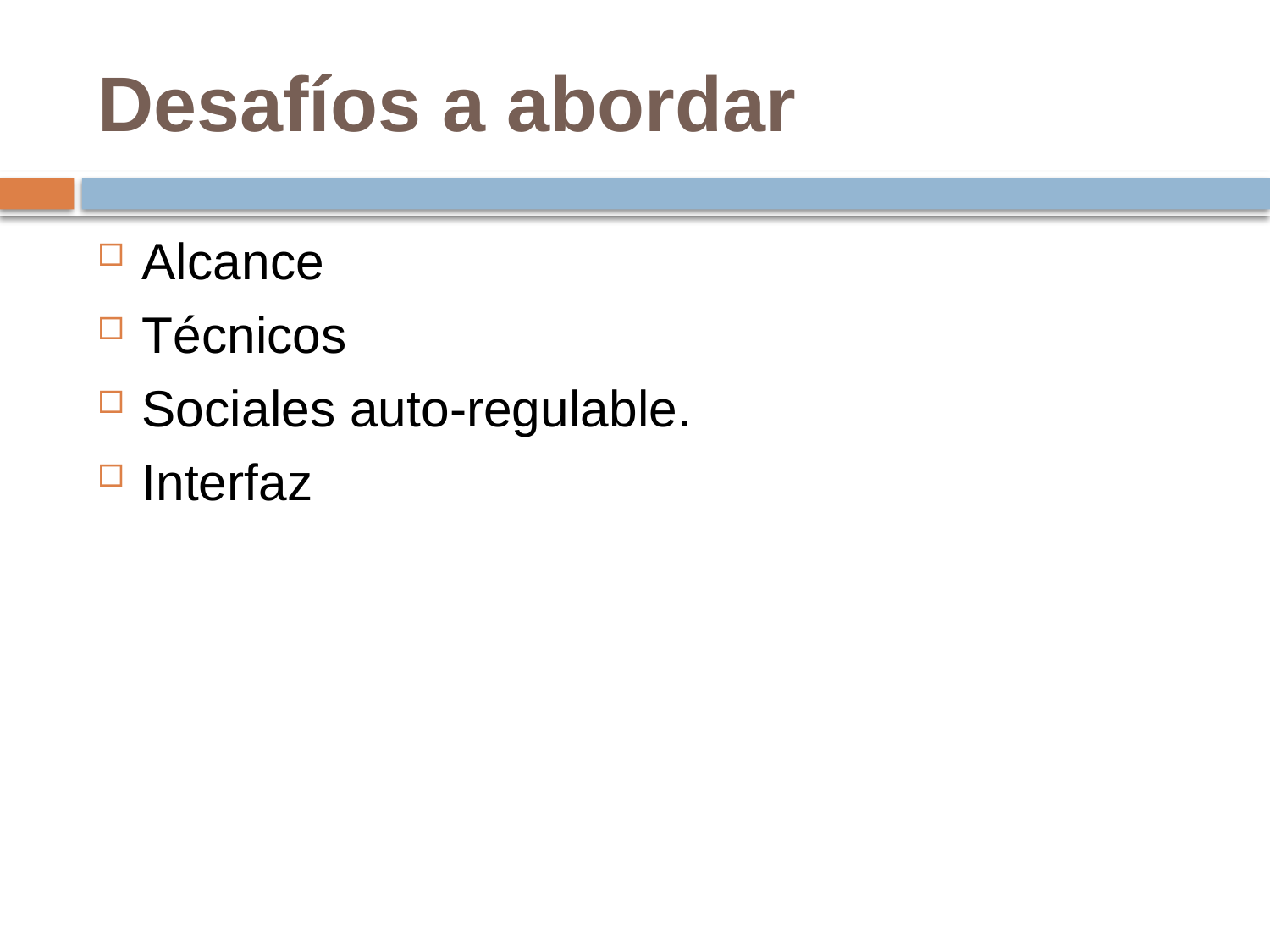

# Desafíos a abordar
Alcance
Técnicos
Sociales auto-regulable.
Interfaz